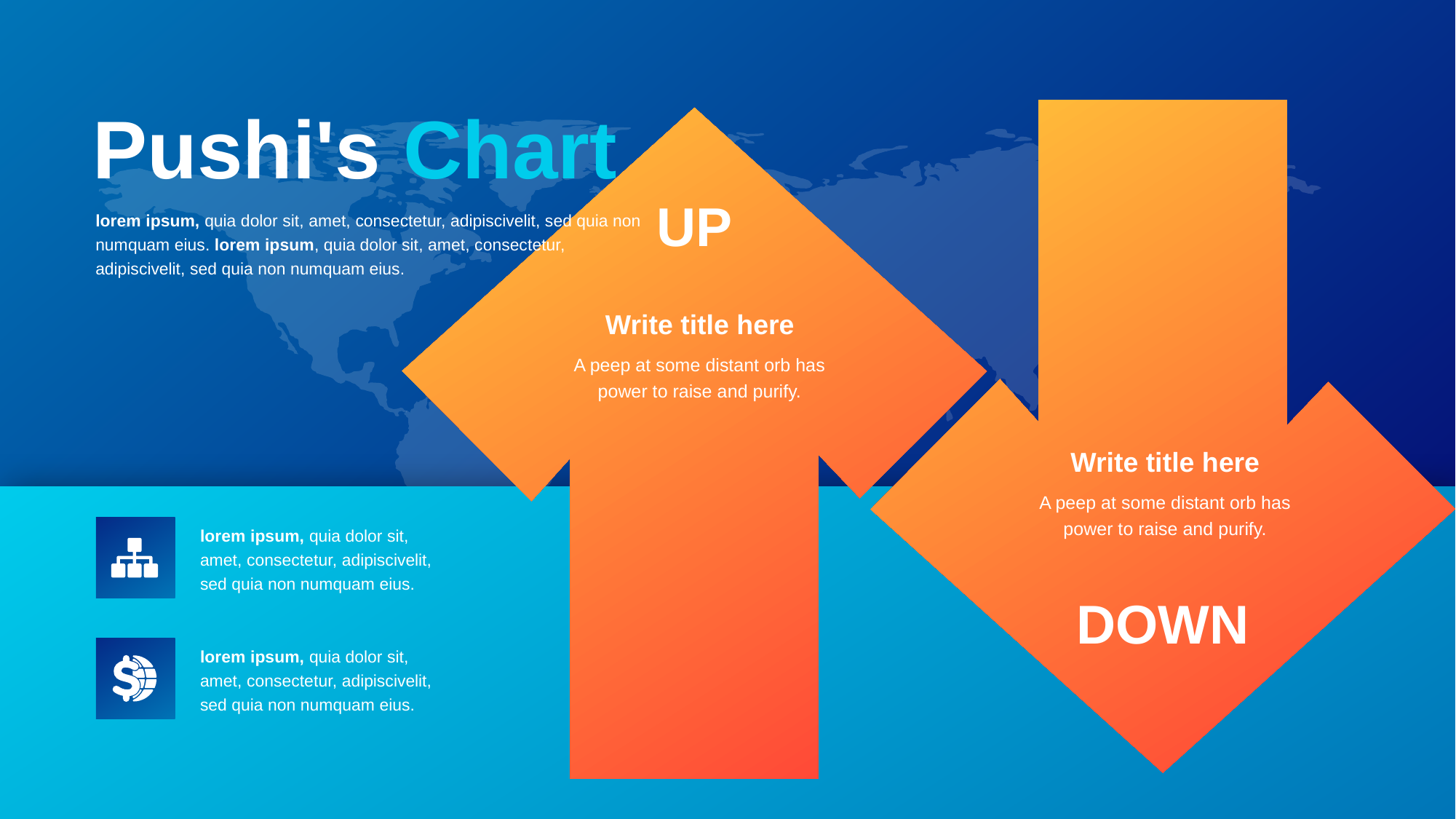

Pushi's Chart

UP
Write title here
A peep at some distant orb has power to raise and purify.
Write title here
A peep at some distant orb has power to raise and purify.
DOWN

lorem ipsum, quia dolor sit, amet, consectetur, adipiscivelit, sed quia non numquam eius. lorem ipsum, quia dolor sit, amet, consectetur, adipiscivelit, sed quia non numquam eius.

lorem ipsum, quia dolor sit, amet, consectetur, adipiscivelit, sed quia non numquam eius.

lorem ipsum, quia dolor sit, amet, consectetur, adipiscivelit, sed quia non numquam eius.